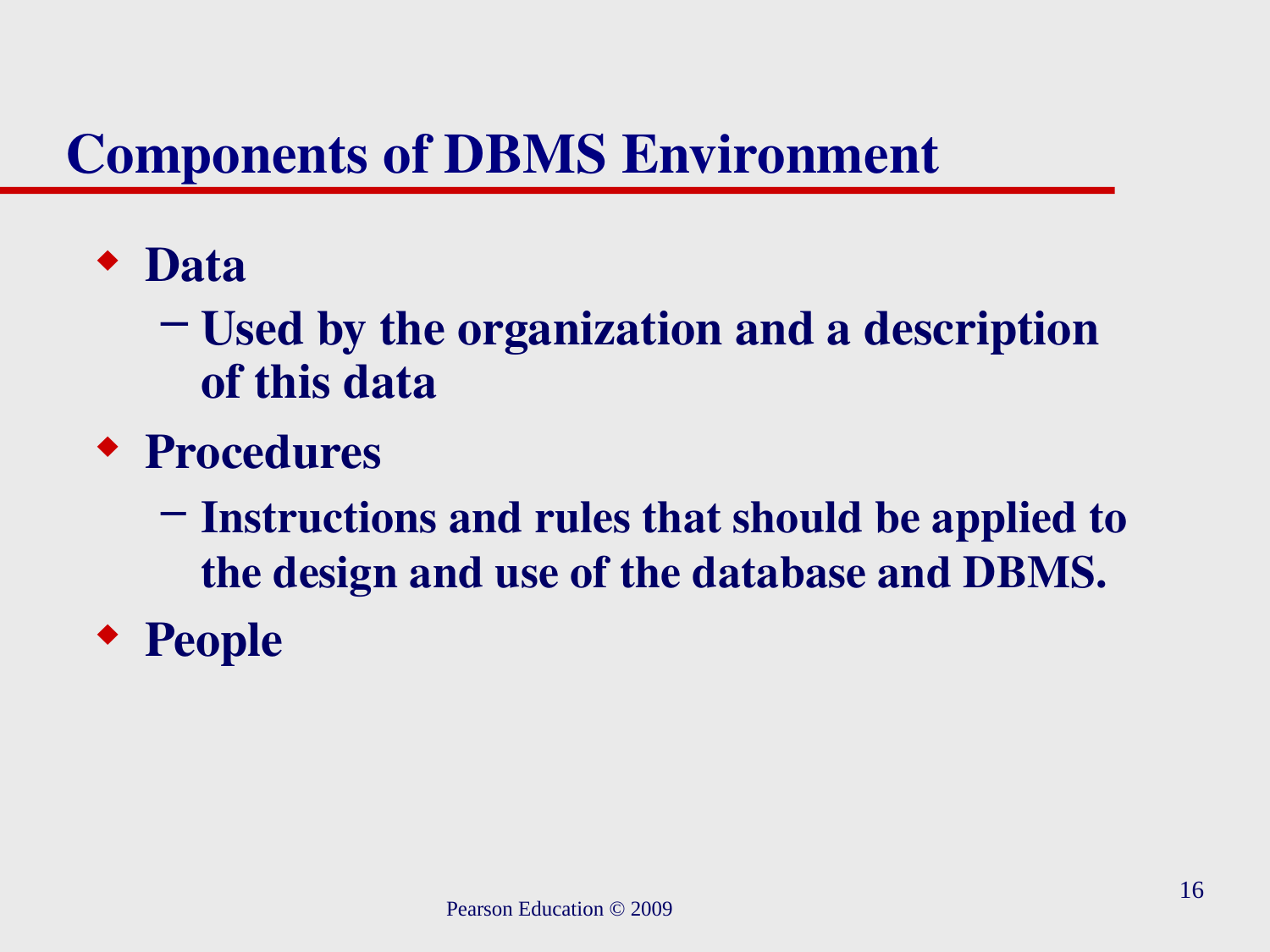

# Components of DBMS Environment
Data
Used by the organization and a description of this data
Procedures
Instructions and rules that should be applied to the design and use of the database and DBMS.
People
16
Pearson Education © 2009